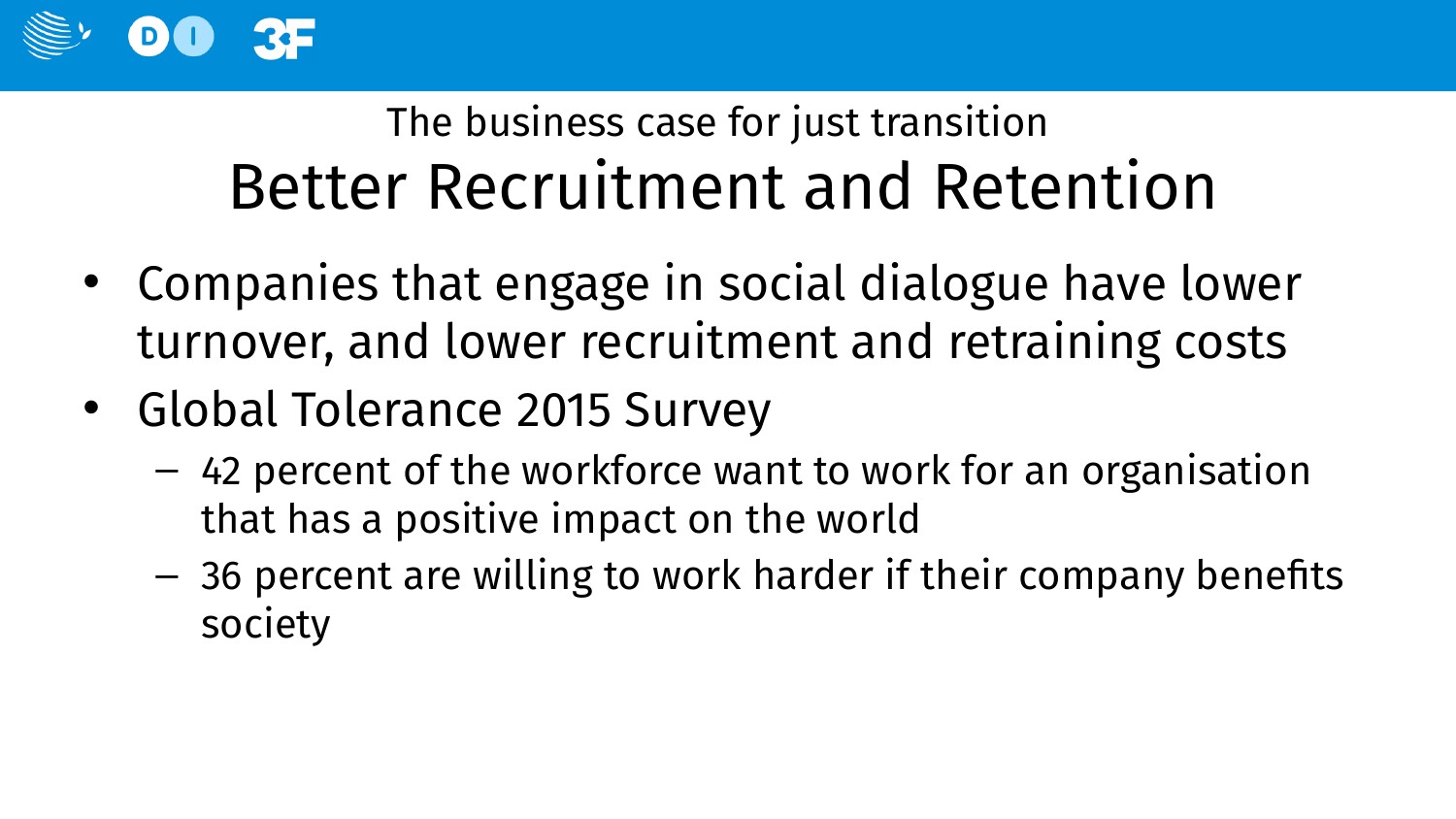

# The business case for just transition Better Recruitment and Retention
Companies that engage in social dialogue have lower turnover, and lower recruitment and retraining costs
Global Tolerance 2015 Survey
42 percent of the workforce want to work for an organisation that has a positive impact on the world
36 percent are willing to work harder if their company benefits society